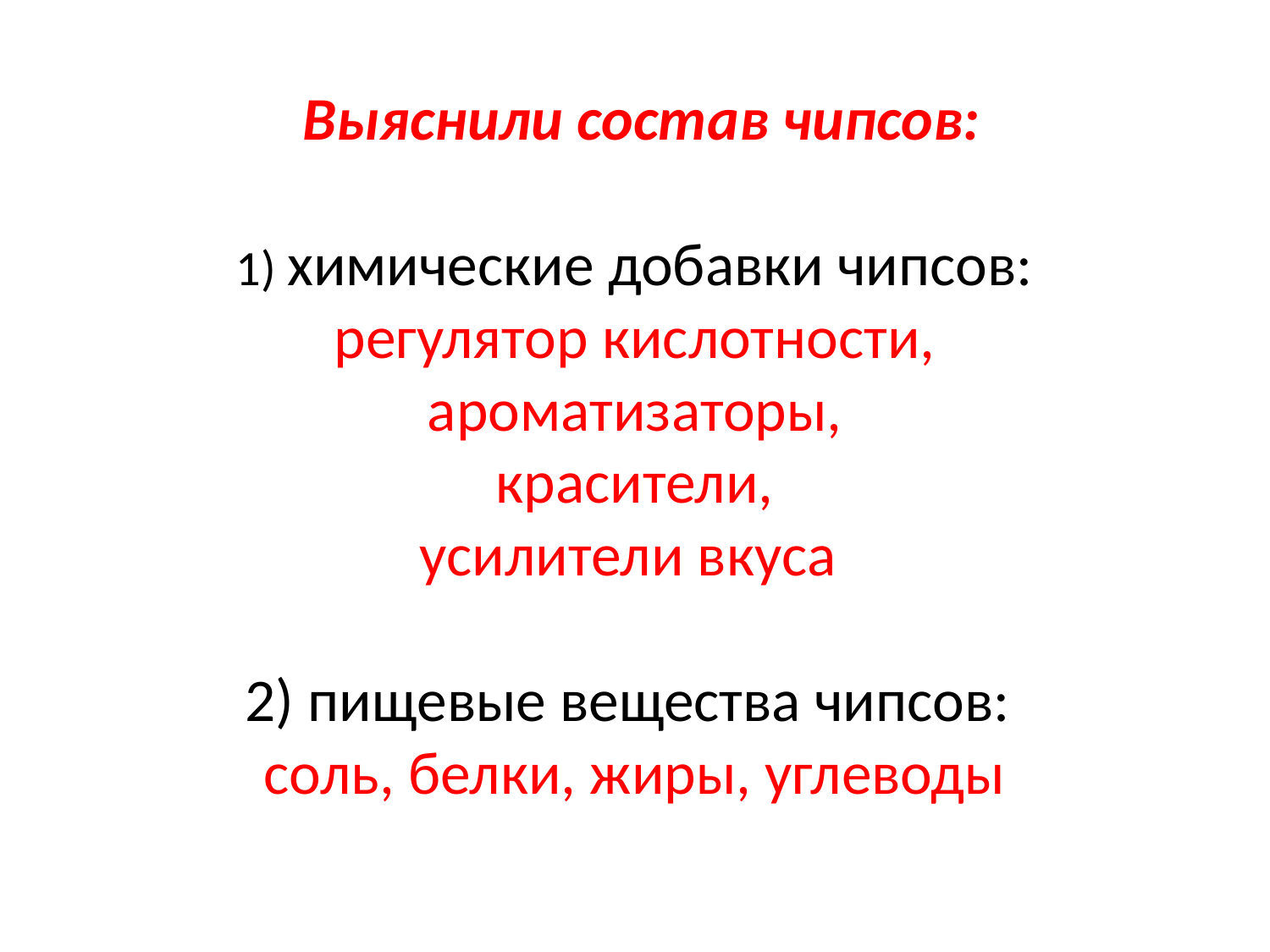

Выяснили состав чипсов:
1) химические добавки чипсов:
регулятор кислотности,
ароматизаторы,
 красители,
усилители вкуса
2) пищевые вещества чипсов:
соль, белки, жиры, углеводы